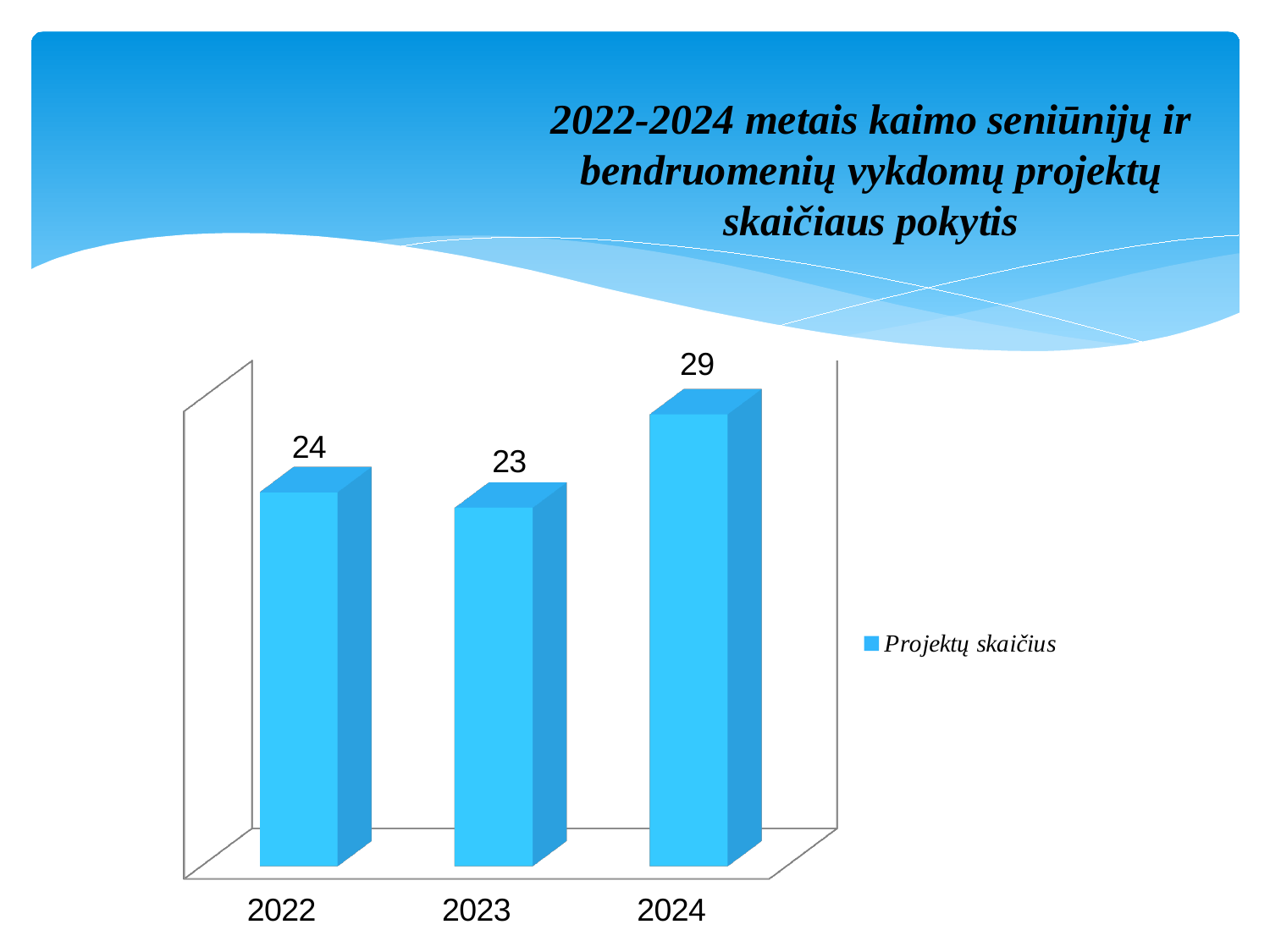

# 2022-2024 metais kaimo seniūnijų ir bendruomenių vykdomų projektų skaičiaus pokytis

[unsupported chart]